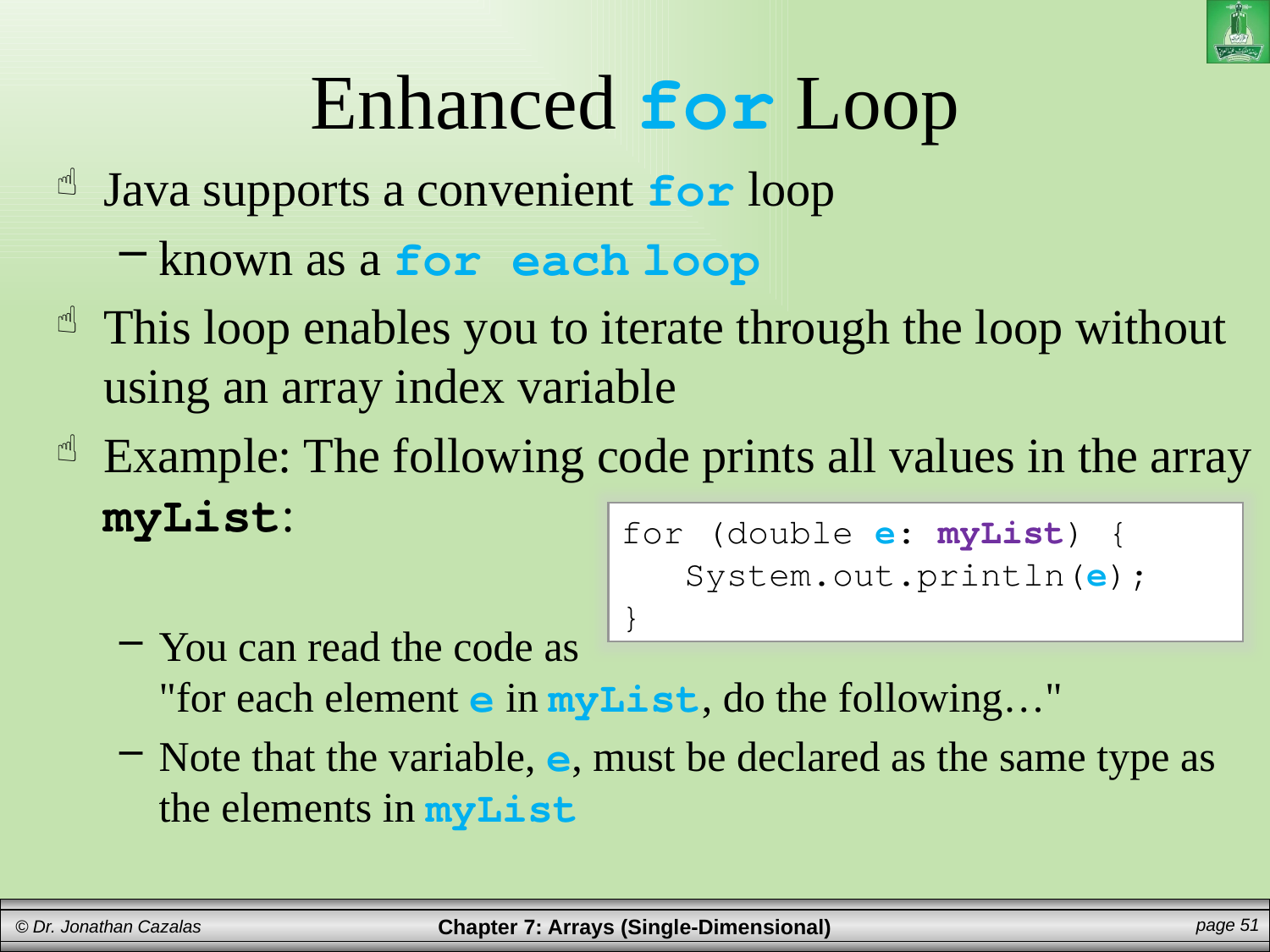

# Enhanced for Loop
Java supports a convenient for loop
known as a for each loop
This loop enables you to iterate through the loop without using an array index variable
Example: The following code prints all values in the array myList:

You can read the code as
"for each element e in myList, do the following…"
Note that the variable, e, must be declared as the same type as the elements in myList

for (double e: myList) {
   System.out.println(e);
}